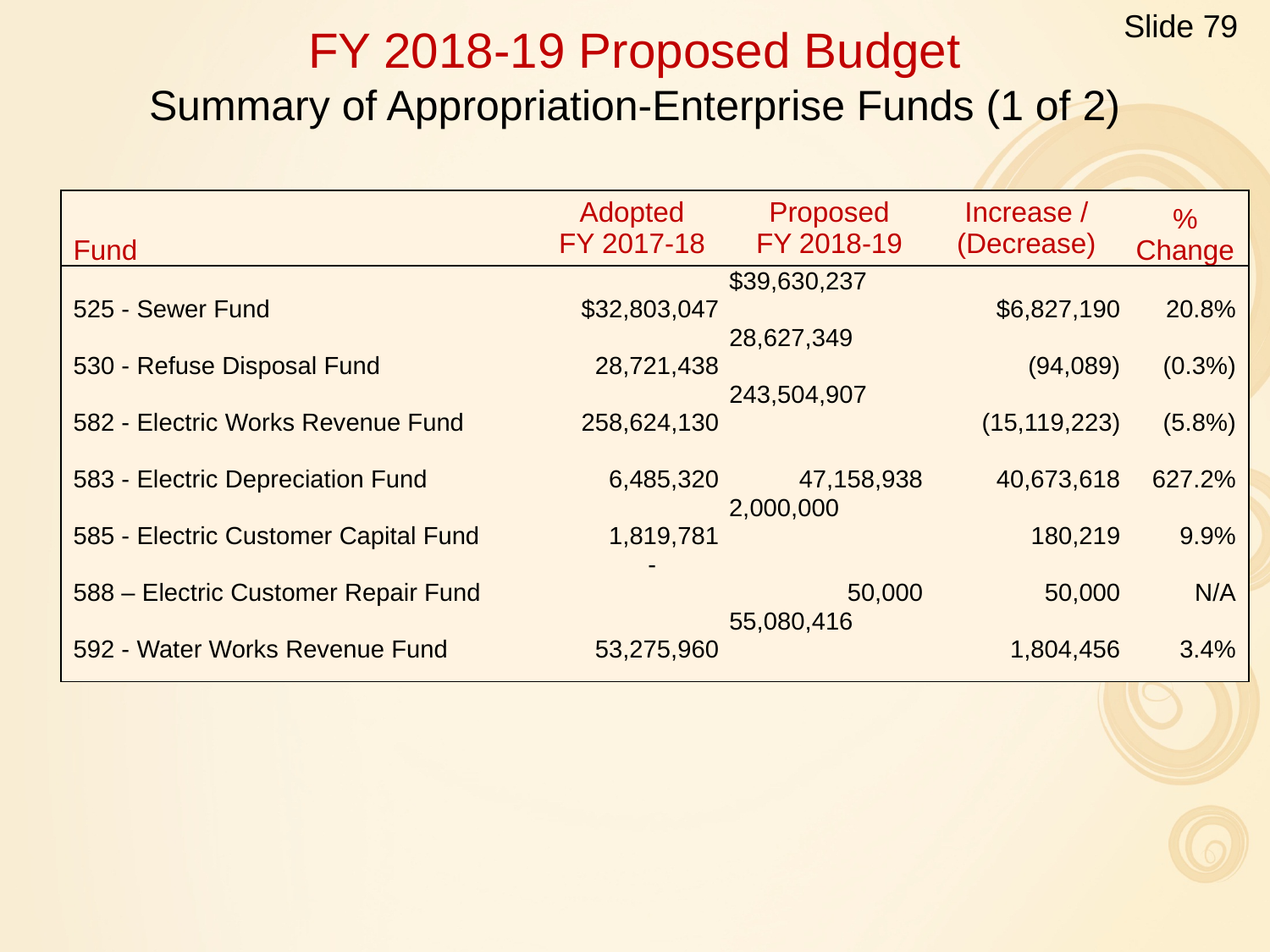

Slide 79
# FY 2018-19 Proposed Budget Summary of Appropriation-Enterprise Funds (1 of 2)
| Fund | Adopted FY 2017-18 | Proposed FY 2018-19 | Increase / (Decrease) | % Change |
| --- | --- | --- | --- | --- |
| 525 - Sewer Fund | $32,803,047 | $39,630,237 | $6,827,190 | 20.8% |
| 530 - Refuse Disposal Fund | 28,721,438 | 28,627,349 | (94,089) | (0.3%) |
| 582 - Electric Works Revenue Fund | 258,624,130 | 243,504,907 | (15,119,223) | (5.8%) |
| 583 - Electric Depreciation Fund | 6,485,320 | 47,158,938 | 40,673,618 | 627.2% |
| 585 - Electric Customer Capital Fund | 1,819,781 | 2,000,000 | 180,219 | 9.9% |
| 588 – Electric Customer Repair Fund | - | 50,000 | 50,000 | N/A |
| 592 - Water Works Revenue Fund | 53,275,960 | 55,080,416 | 1,804,456 | 3.4% |
|  |  |  |  |  |